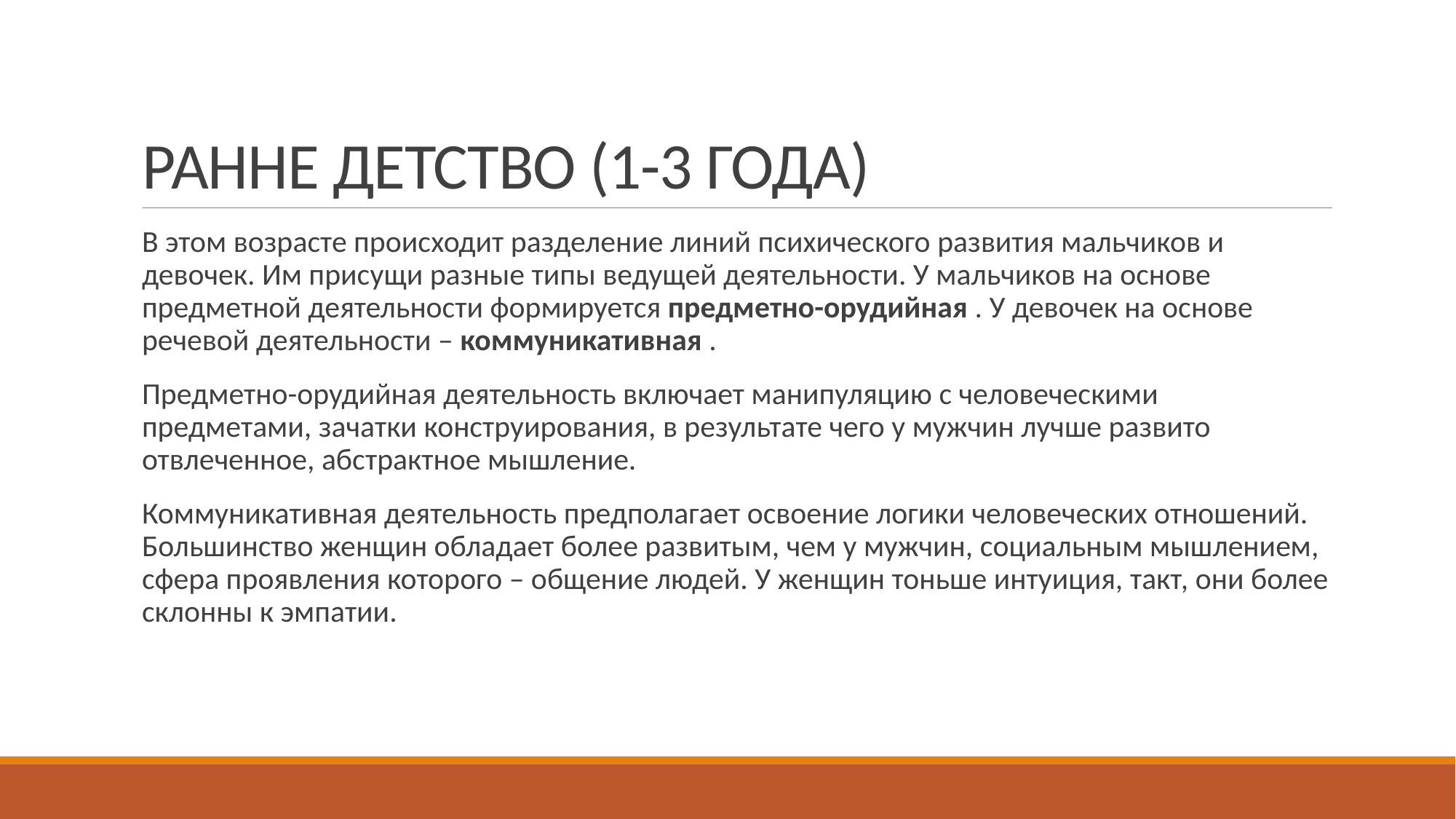

# РАННЕ ДЕТСТВО (1-3 ГОДА)
В этом возрасте происходит разделение линий психического развития мальчиков и девочек. Им присущи разные типы ведущей деятельности. У мальчиков на основе предметной деятельности формируется предметно-орудийная . У девочек на основе речевой деятельности – коммуникативная .
Предметно-орудийная деятельность включает манипуляцию с человеческими предметами, зачатки конструирования, в результате чего у мужчин лучше развито отвлеченное, абстрактное мышление.
Коммуникативная деятельность предполагает освоение логики человеческих отношений. Большинство женщин обладает более развитым, чем у мужчин, социальным мышлением, сфера проявления которого – общение людей. У женщин тоньше интуиция, такт, они более склонны к эмпатии.